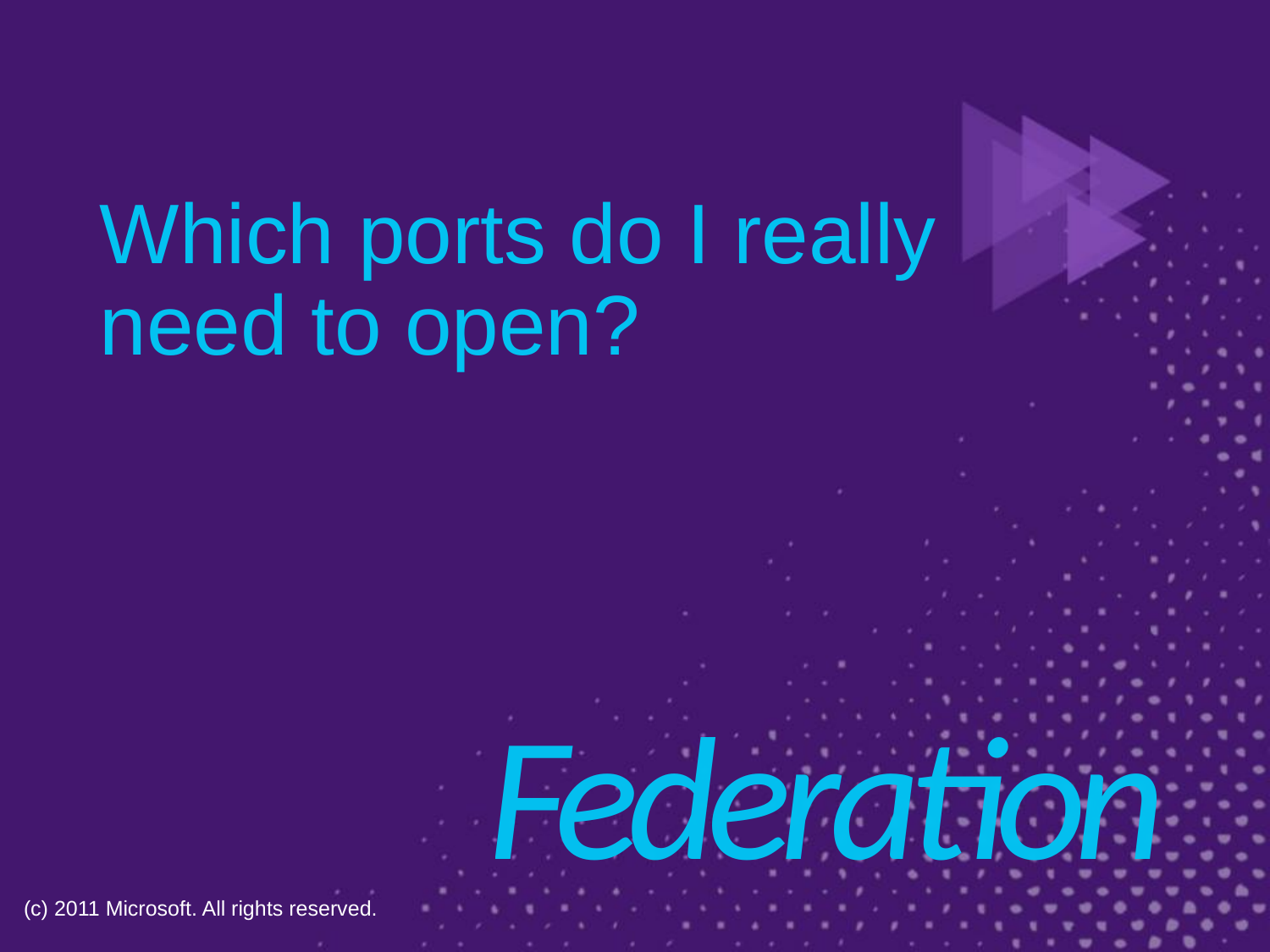

# Which ports do I really need to open?

Federation

(c) 2011 Microsoft. All rights reserved.